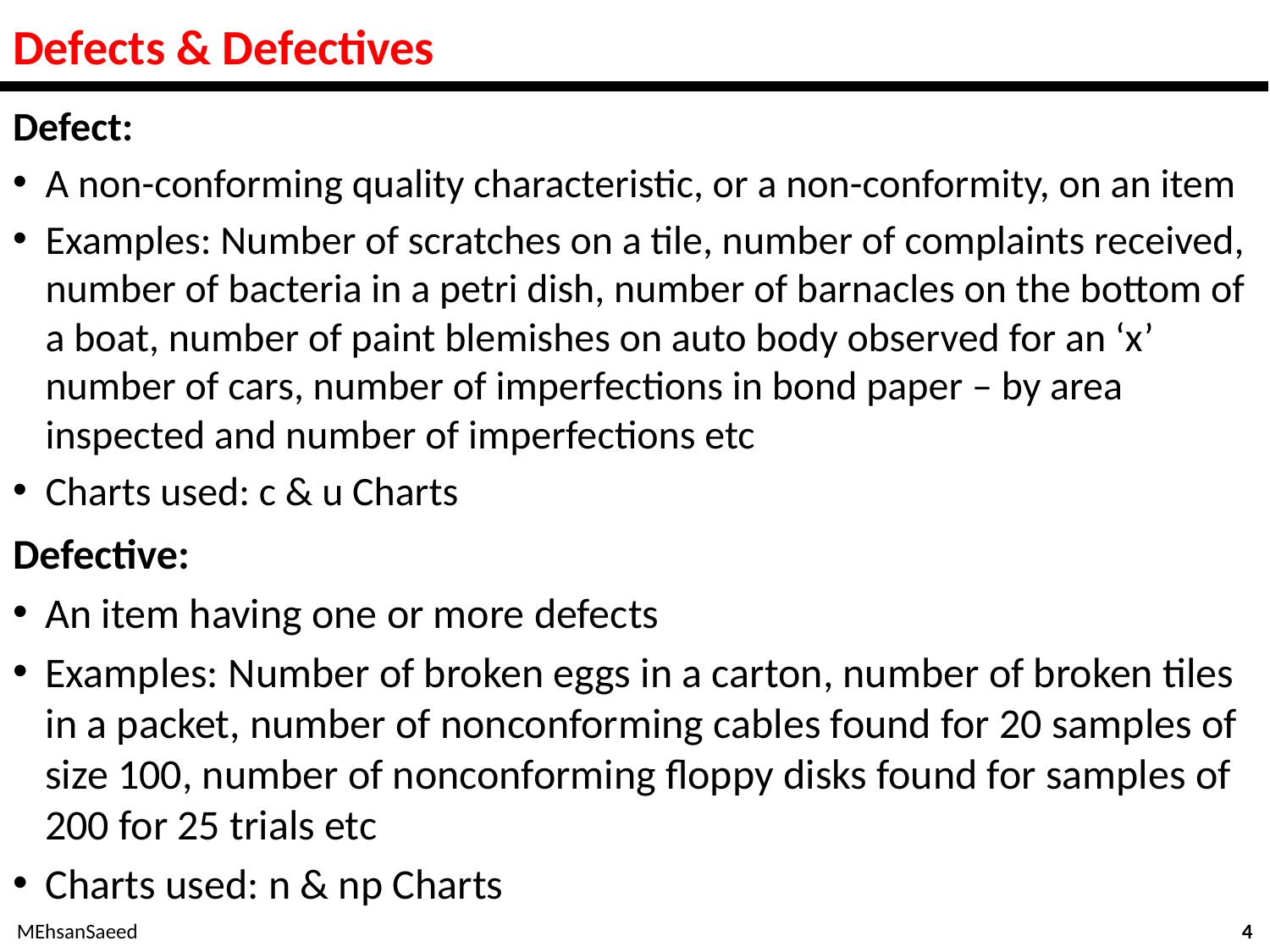

# Defects & Defectives
Defect:
A non-conforming quality characteristic, or a non-conformity, on an item
Examples: Number of scratches on a tile, number of complaints received, number of bacteria in a petri dish, number of barnacles on the bottom of a boat, number of paint blemishes on auto body observed for an ‘x’ number of cars, number of imperfections in bond paper – by area inspected and number of imperfections etc
Charts used: c & u Charts
Defective:
An item having one or more defects
Examples: Number of broken eggs in a carton, number of broken tiles in a packet, number of nonconforming cables found for 20 samples of size 100, number of nonconforming floppy disks found for samples of 200 for 25 trials etc
Charts used: n & np Charts
MEhsanSaeed
4